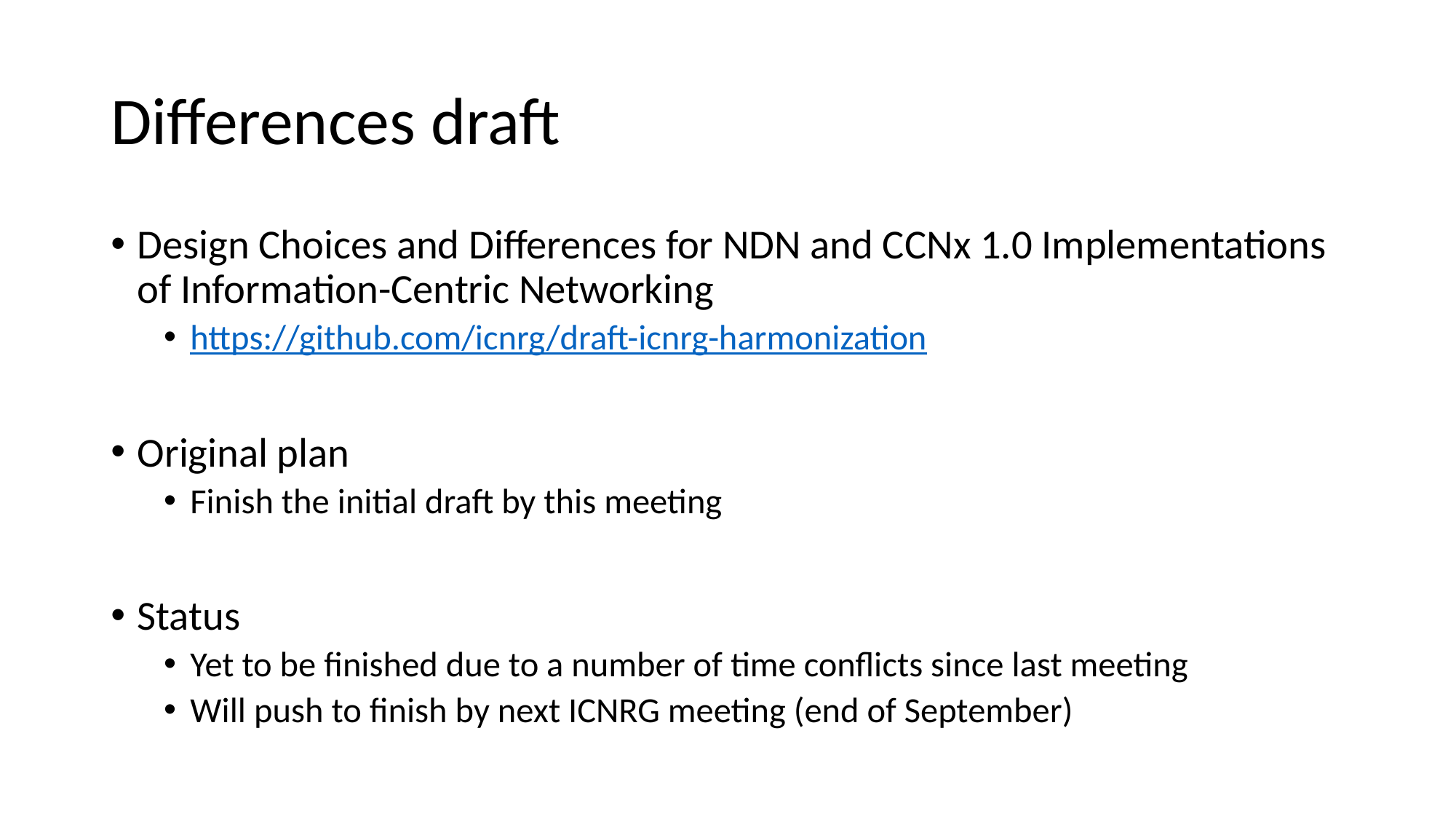

# Differences draft
Design Choices and Differences for NDN and CCNx 1.0 Implementations of Information-Centric Networking
https://github.com/icnrg/draft-icnrg-harmonization

Original plan
Finish the initial draft by this meeting

Status
Yet to be finished due to a number of time conflicts since last meeting
Will push to finish by next ICNRG meeting (end of September)